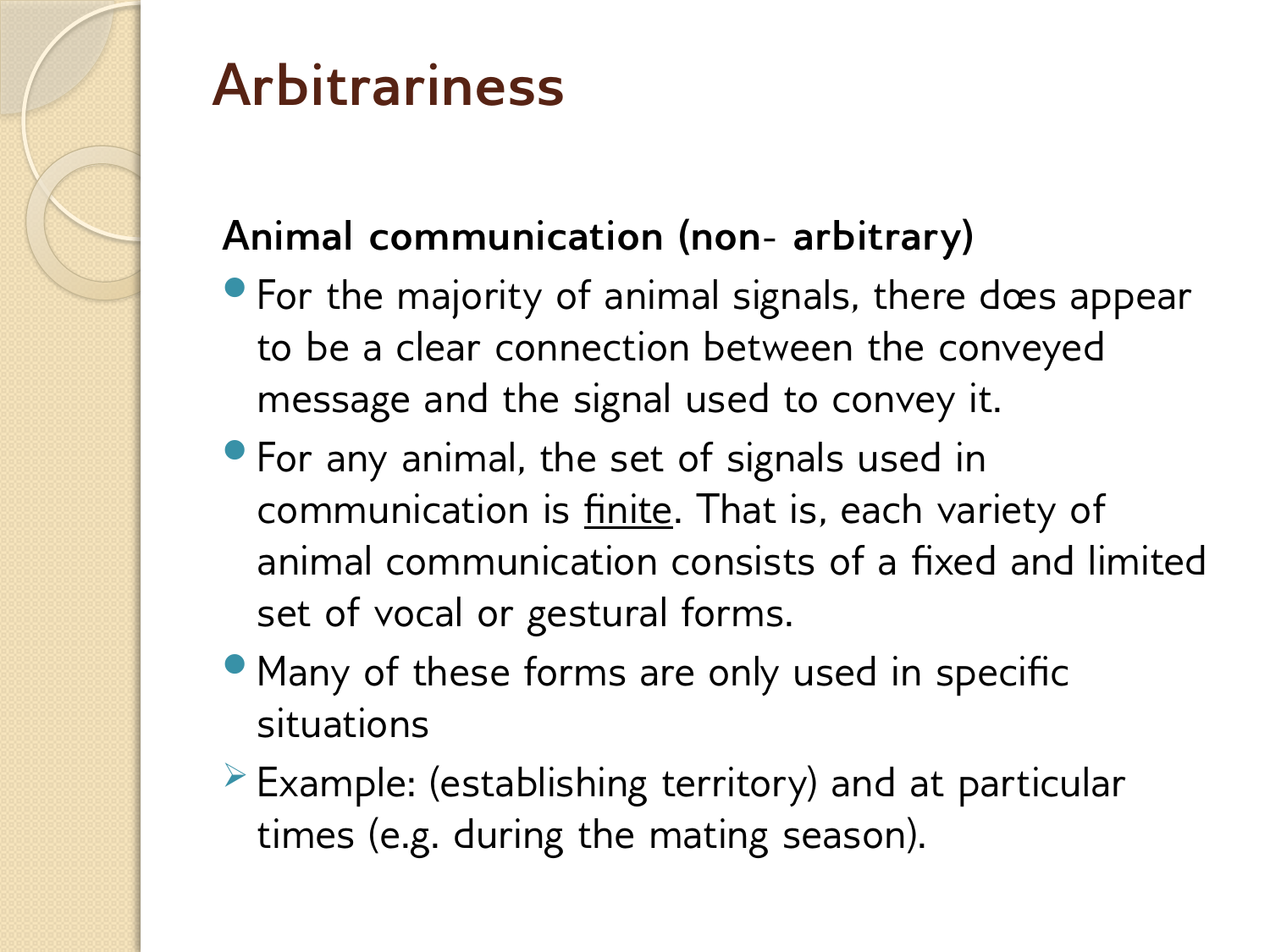

# Arbitrariness
Animal communication (non- arbitrary)
For the majority of animal signals, there does appear to be a clear connection between the conveyed message and the signal used to convey it.
For any animal, the set of signals used in communication is finite. That is, each variety of animal communication consists of a fixed and limited set of vocal or gestural forms.
Many of these forms are only used in specific situations
Example: (establishing territory) and at particular times (e.g. during the mating season).